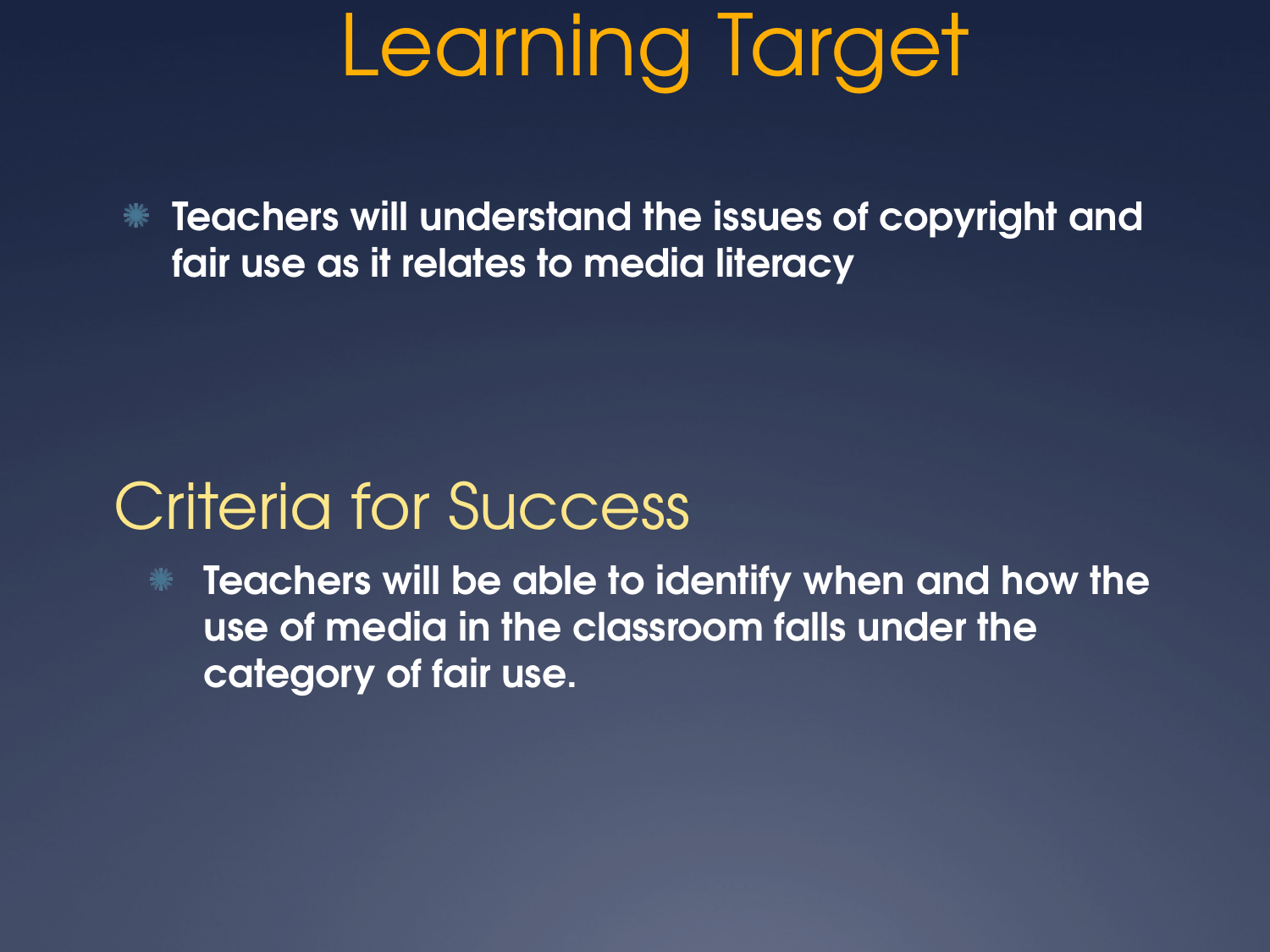

# Learning Target
Teachers will understand the issues of copyright and  fair use as it relates to media literacy
Criteria for Success
Teachers will be able to identify when and how the use of media in the classroom falls under the category of fair use.